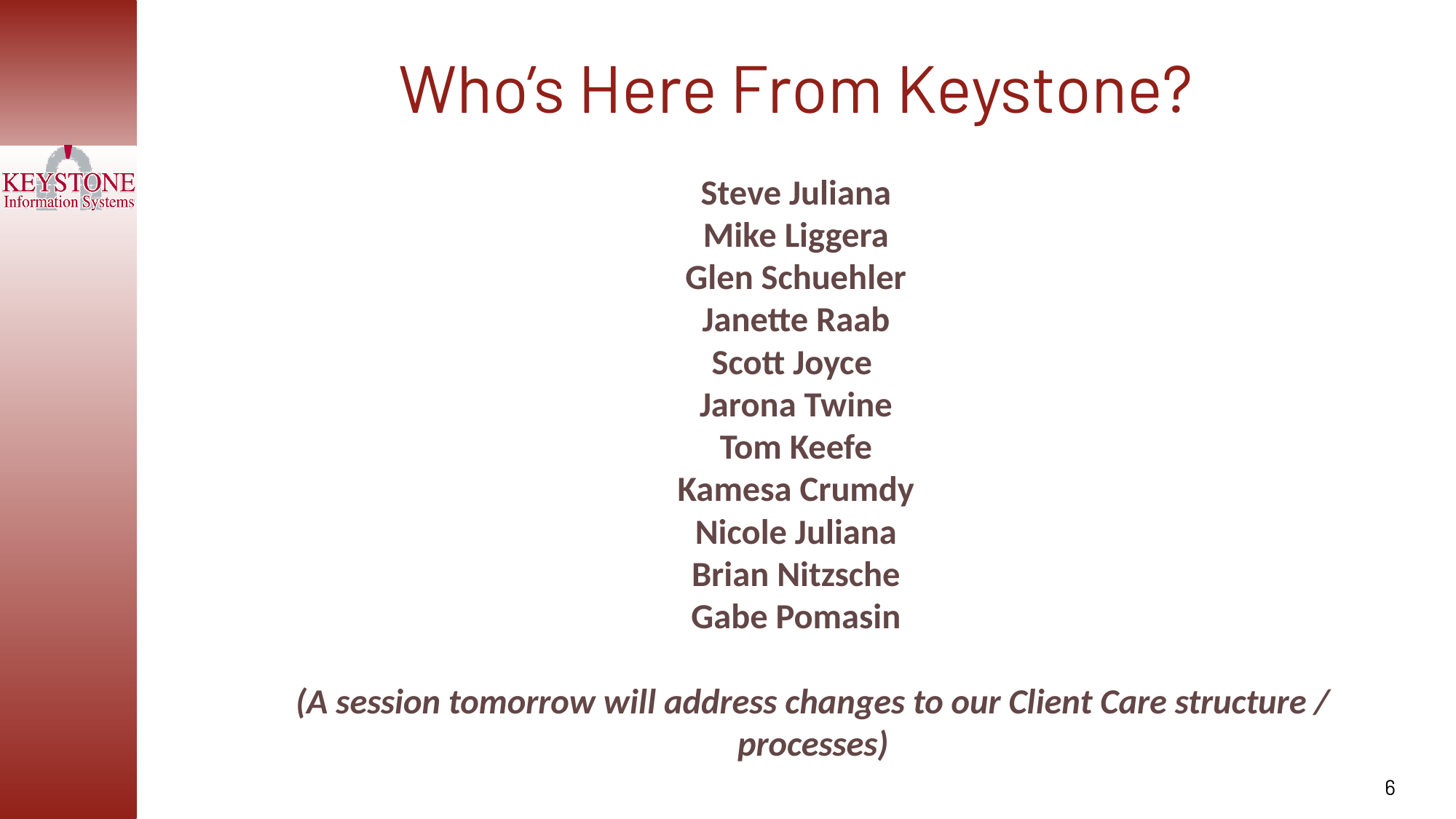

Who’s Here From Keystone?
Steve Juliana
Mike Liggera
Glen Schuehler
Janette Raab
Scott Joyce
Jarona Twine
Tom Keefe
Kamesa Crumdy
Nicole Juliana
Brian Nitzsche
Gabe Pomasin

(A session tomorrow will address changes to our Client Care structure / processes)

6